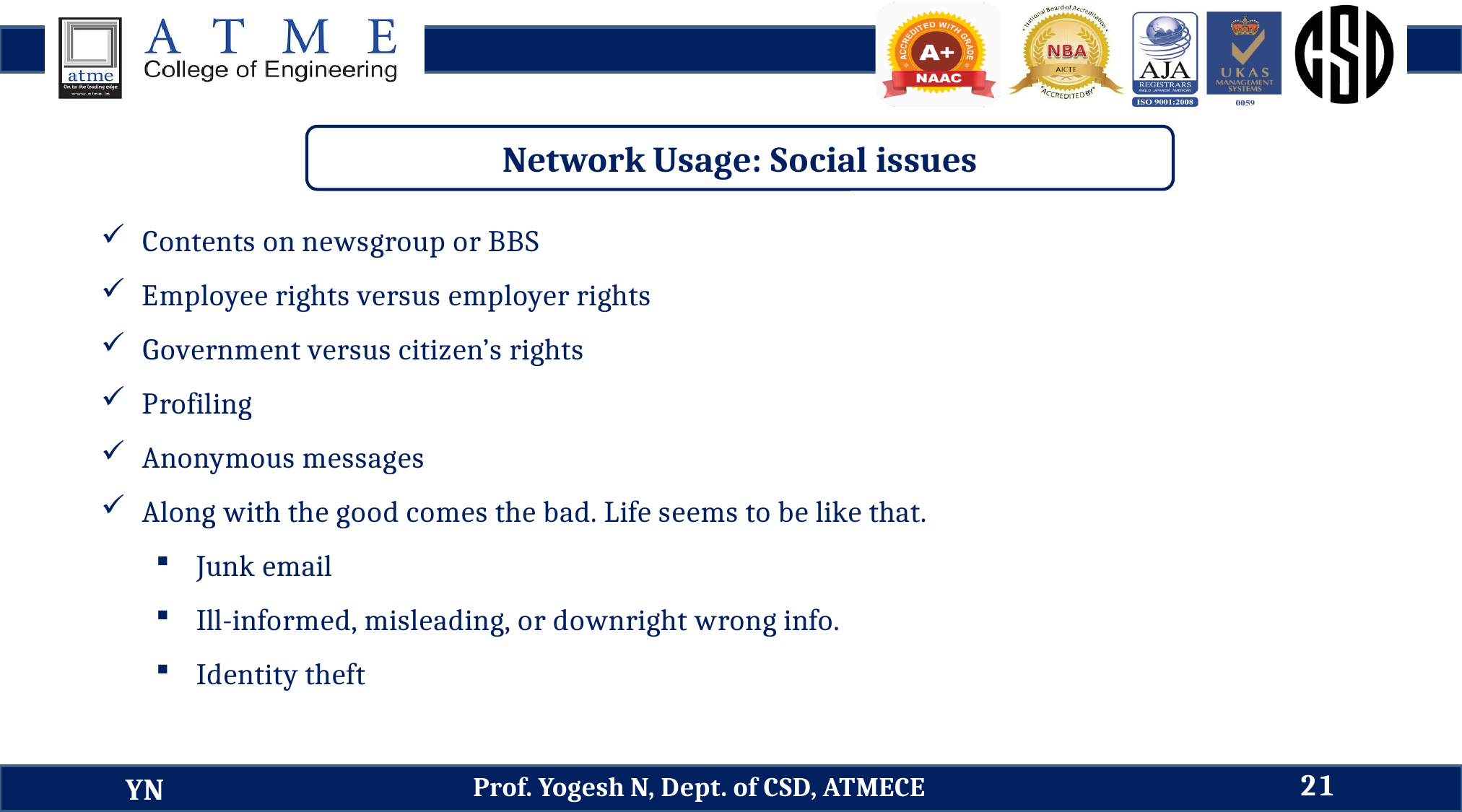

Network Usage: Social issues
Contents on newsgroup or BBS
Employee rights versus employer rights
Government versus citizen’s rights
Profiling
Anonymous messages
Along with the good comes the bad. Life seems to be like that.
Junk email
Ill-informed, misleading, or downright wrong info.
Identity theft
21
Prof. Yogesh N, Dept. of CSD, ATMECE
YN